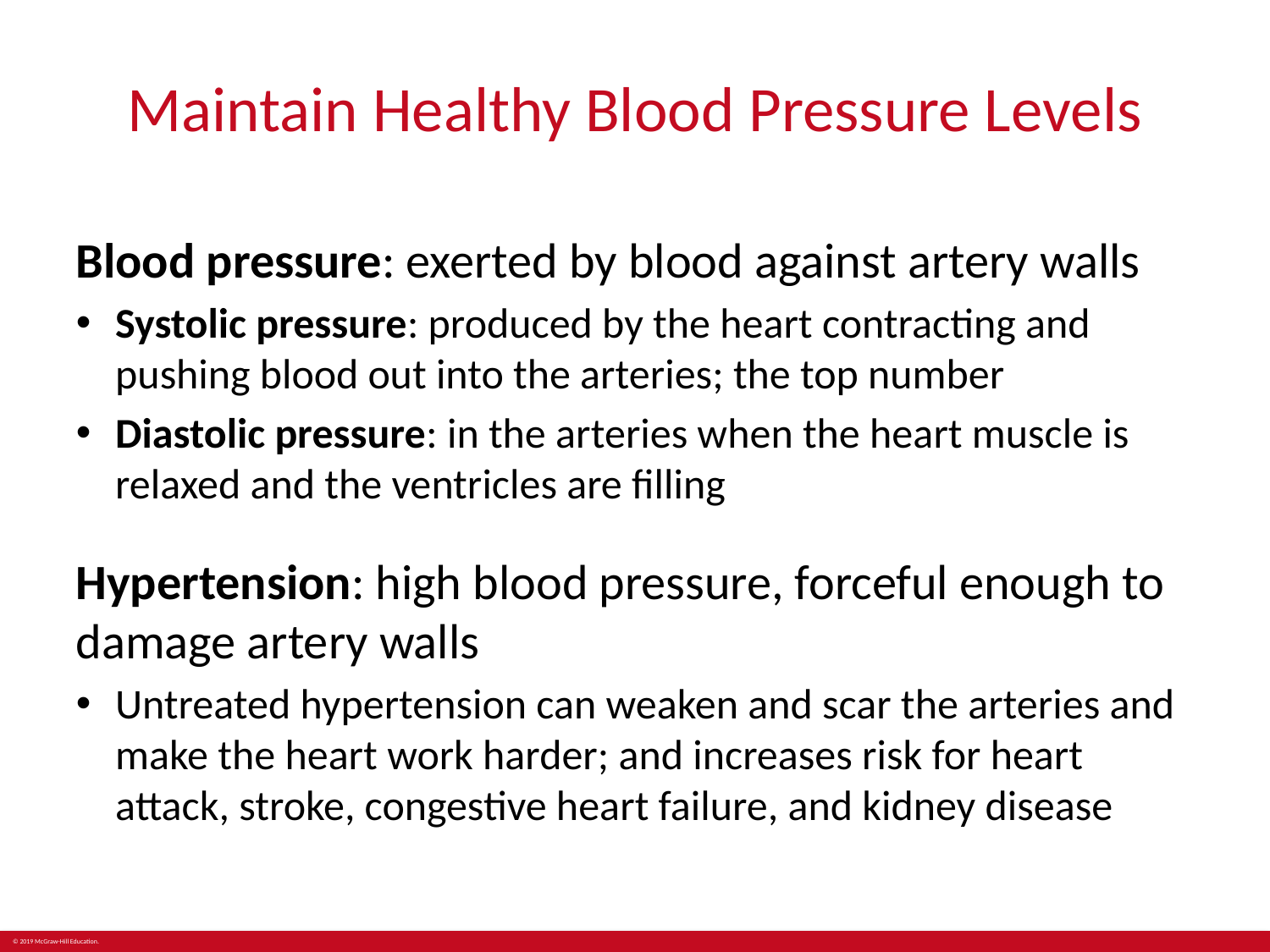

# Maintain Healthy Blood Pressure Levels
Blood pressure: exerted by blood against artery walls
Systolic pressure: produced by the heart contracting and pushing blood out into the arteries; the top number
Diastolic pressure: in the arteries when the heart muscle is relaxed and the ventricles are filling
Hypertension: high blood pressure, forceful enough to damage artery walls
Untreated hypertension can weaken and scar the arteries and make the heart work harder; and increases risk for heart attack, stroke, congestive heart failure, and kidney disease